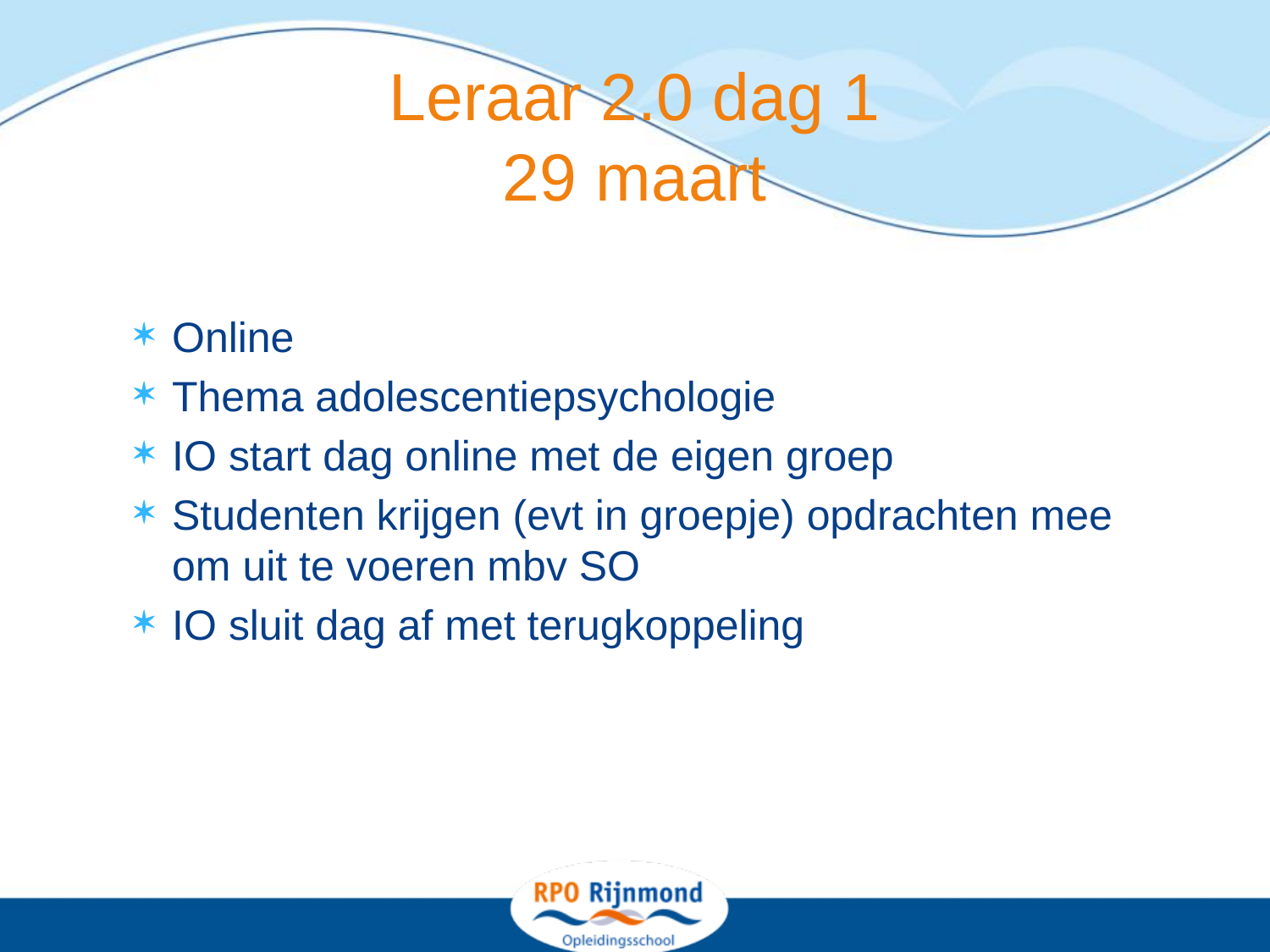

# Leraar 2.0 dag 1 29 maart
Online
Thema adolescentiepsychologie
IO start dag online met de eigen groep
Studenten krijgen (evt in groepje) opdrachten mee om uit te voeren mbv SO
IO sluit dag af met terugkoppeling